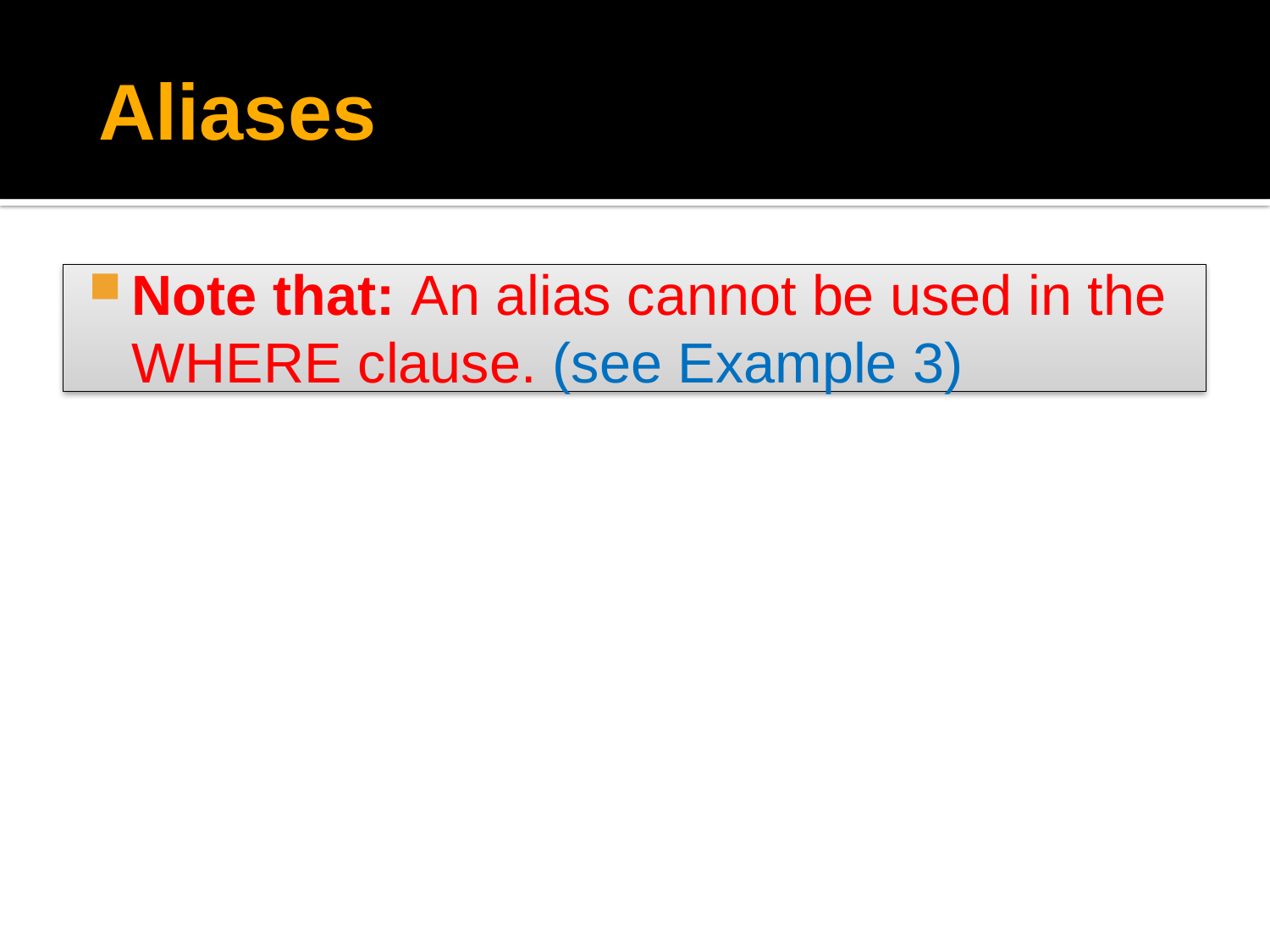

# Aliases
Note that: An alias cannot be used in the WHERE clause. (see Example 3)